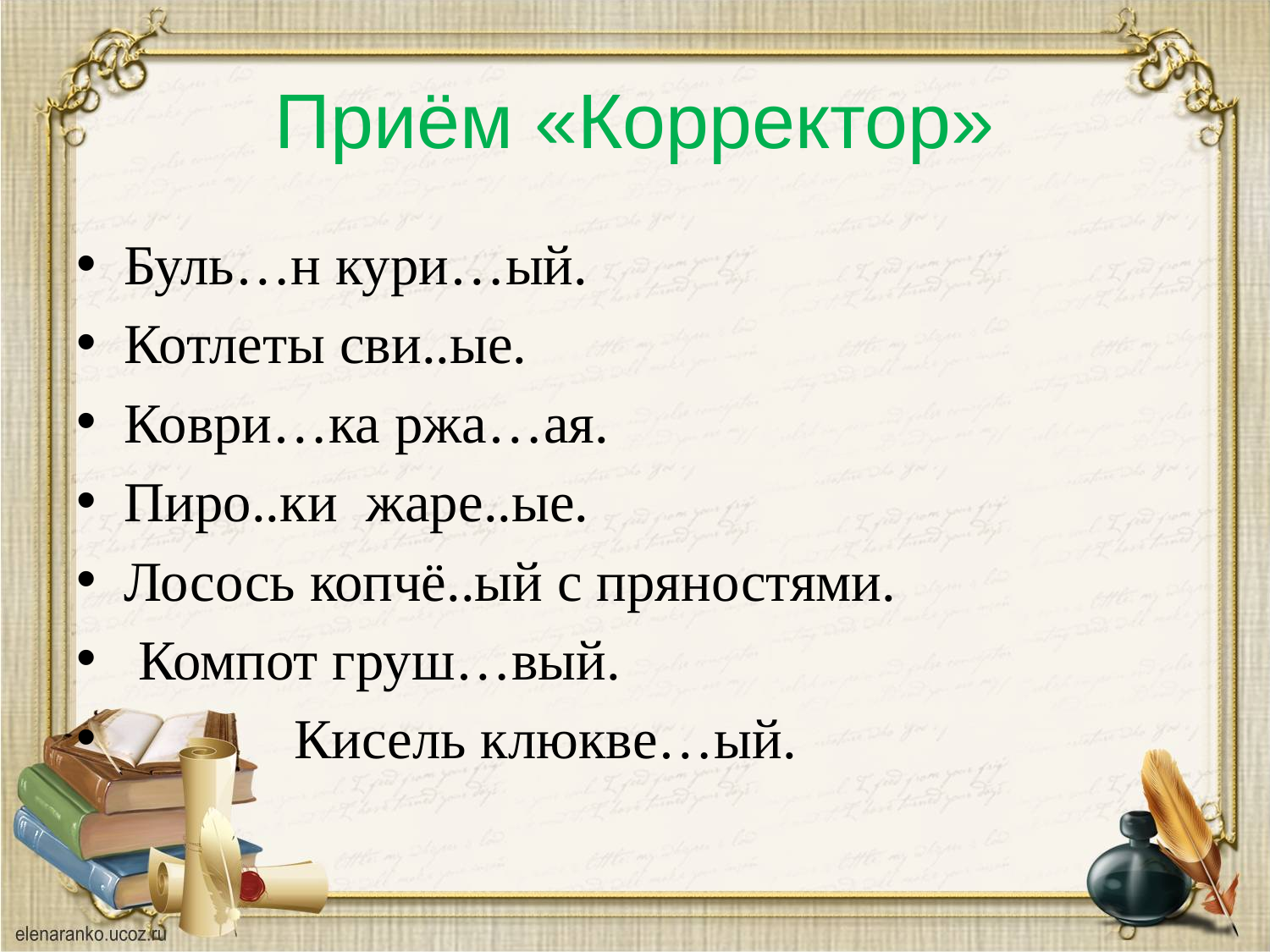

# Приём «Корректор»
Буль…н кури…ый.
Котлеты сви..ые.
Коври…ка ржа…ая.
Пиро..ки  жаре..ые.
Лосось копчё..ый с пряностями.
 Компот груш…вый.
            Кисель клюкве…ый.